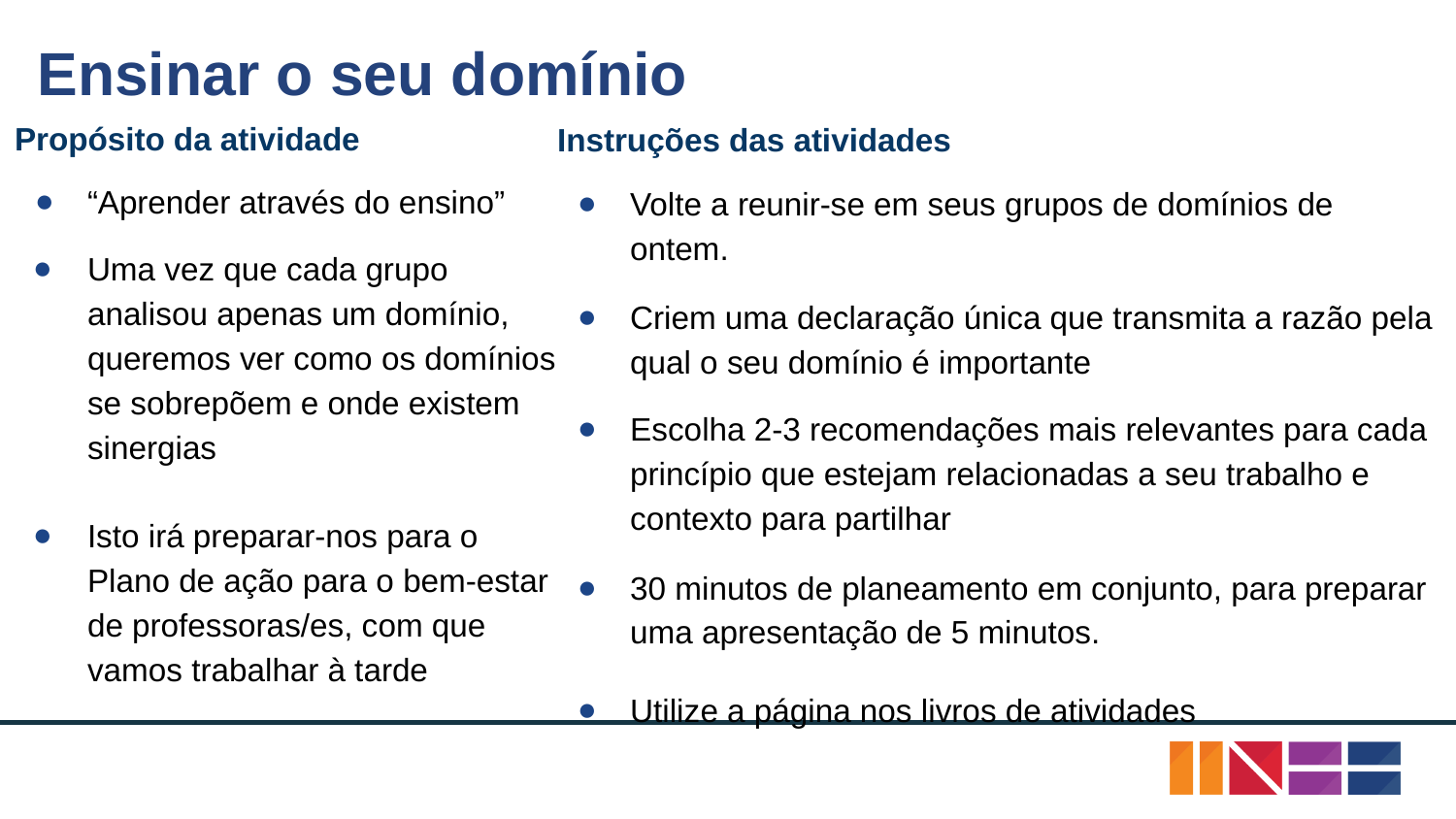

# Ensinar o seu domínio
Instruções das atividades

Volte a reunir-se em seus grupos de domínios de ontem.

Criem uma declaração única que transmita a razão pela qual o seu domínio é importante

Escolha 2-3 recomendações mais relevantes para cada princípio que estejam relacionadas a seu trabalho e contexto para partilhar

30 minutos de planeamento em conjunto, para preparar uma apresentação de 5 minutos.

Utilize a página nos livros de atividades
Propósito da atividade

“Aprender através do ensino”

Uma vez que cada grupo analisou apenas um domínio, queremos ver como os domínios se sobrepõem e onde existem sinergias

Isto irá preparar-nos para o Plano de ação para o bem-estar de professoras/es, com que vamos trabalhar à tarde